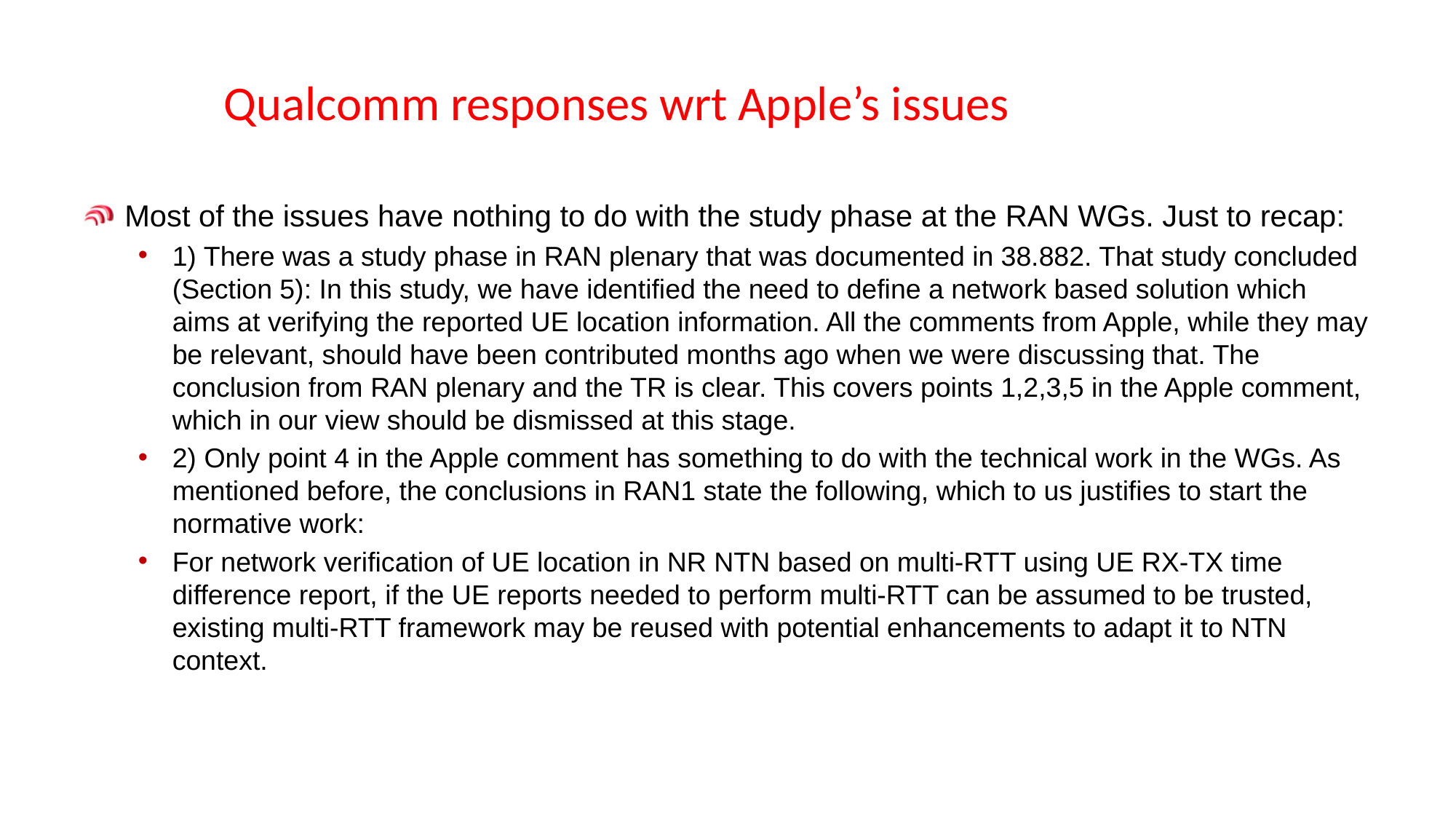

# Qualcomm responses wrt Apple’s issues
Most of the issues have nothing to do with the study phase at the RAN WGs. Just to recap:
1) There was a study phase in RAN plenary that was documented in 38.882. That study concluded (Section 5): In this study, we have identified the need to define a network based solution which aims at verifying the reported UE location information. All the comments from Apple, while they may be relevant, should have been contributed months ago when we were discussing that. The conclusion from RAN plenary and the TR is clear. This covers points 1,2,3,5 in the Apple comment, which in our view should be dismissed at this stage.
2) Only point 4 in the Apple comment has something to do with the technical work in the WGs. As mentioned before, the conclusions in RAN1 state the following, which to us justifies to start the normative work:
For network verification of UE location in NR NTN based on multi-RTT using UE RX-TX time difference report, if the UE reports needed to perform multi-RTT can be assumed to be trusted, existing multi-RTT framework may be reused with potential enhancements to adapt it to NTN context.